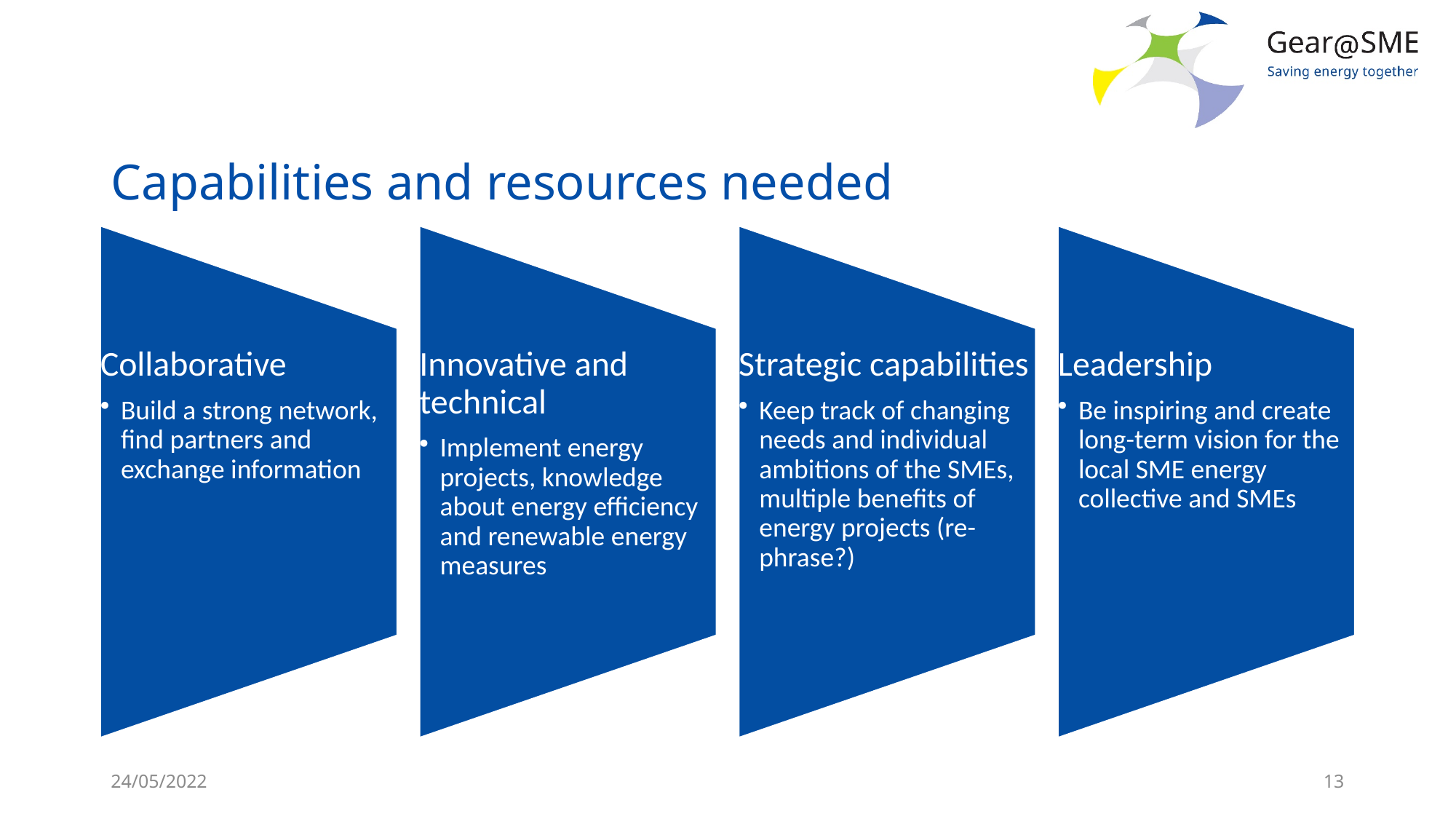

# Capabilities and resources needed
Collaborative
Build a strong network, find partners and exchange information
Innovative and technical
Implement energy projects, knowledge about energy efficiency and renewable energy measures
Strategic capabilities
Keep track of changing needs and individual ambitions of the SMEs, multiple benefits of energy projects (re-phrase?)
Leadership
Be inspiring and create long-term vision for the local SME energy collective and SMEs

24/05/2022
13